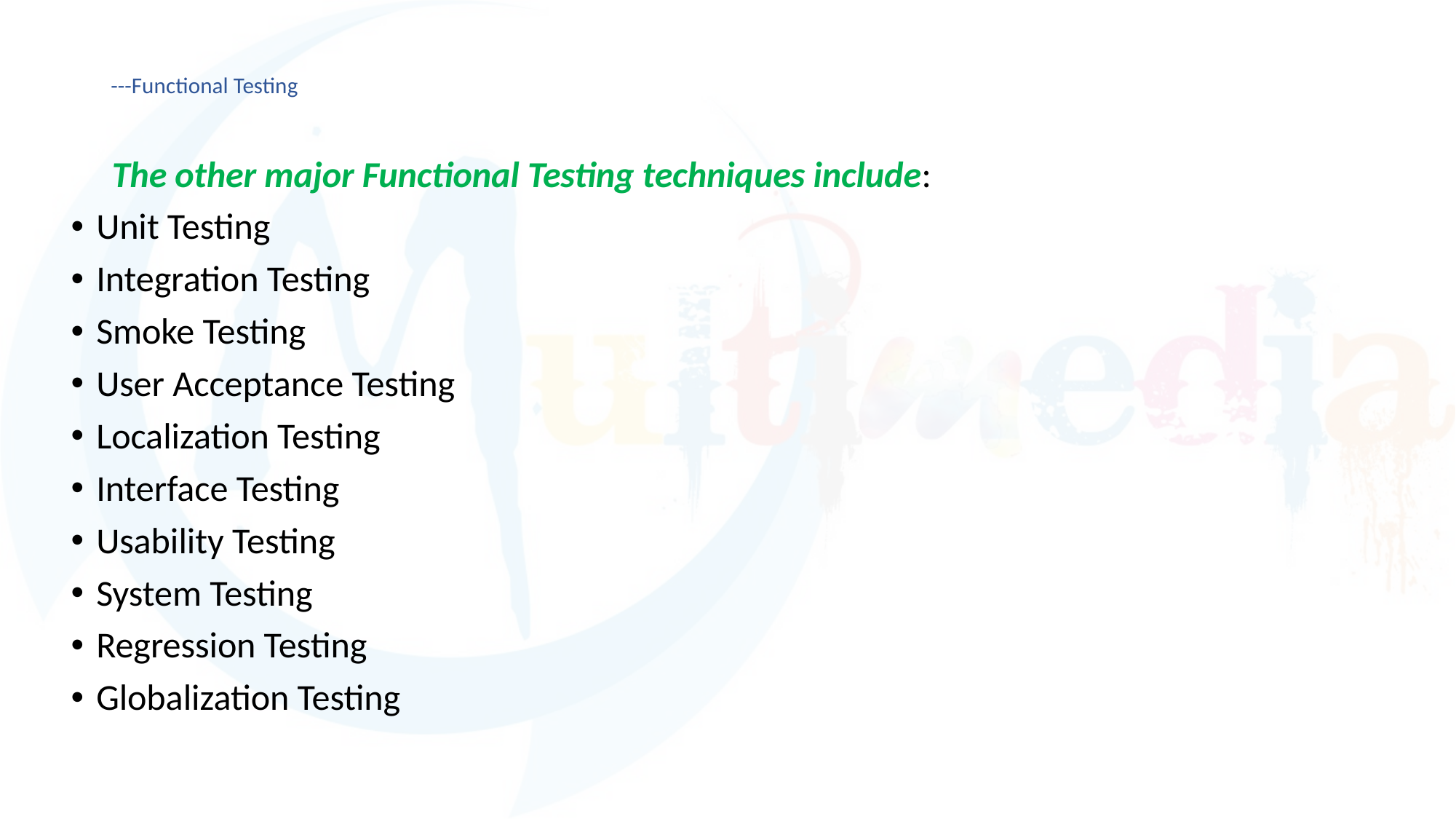

# ---Functional Testing
     The other major Functional Testing techniques include:
Unit Testing
Integration Testing
Smoke Testing
User Acceptance Testing
Localization Testing
Interface Testing
Usability Testing
System Testing
Regression Testing
Globalization Testing